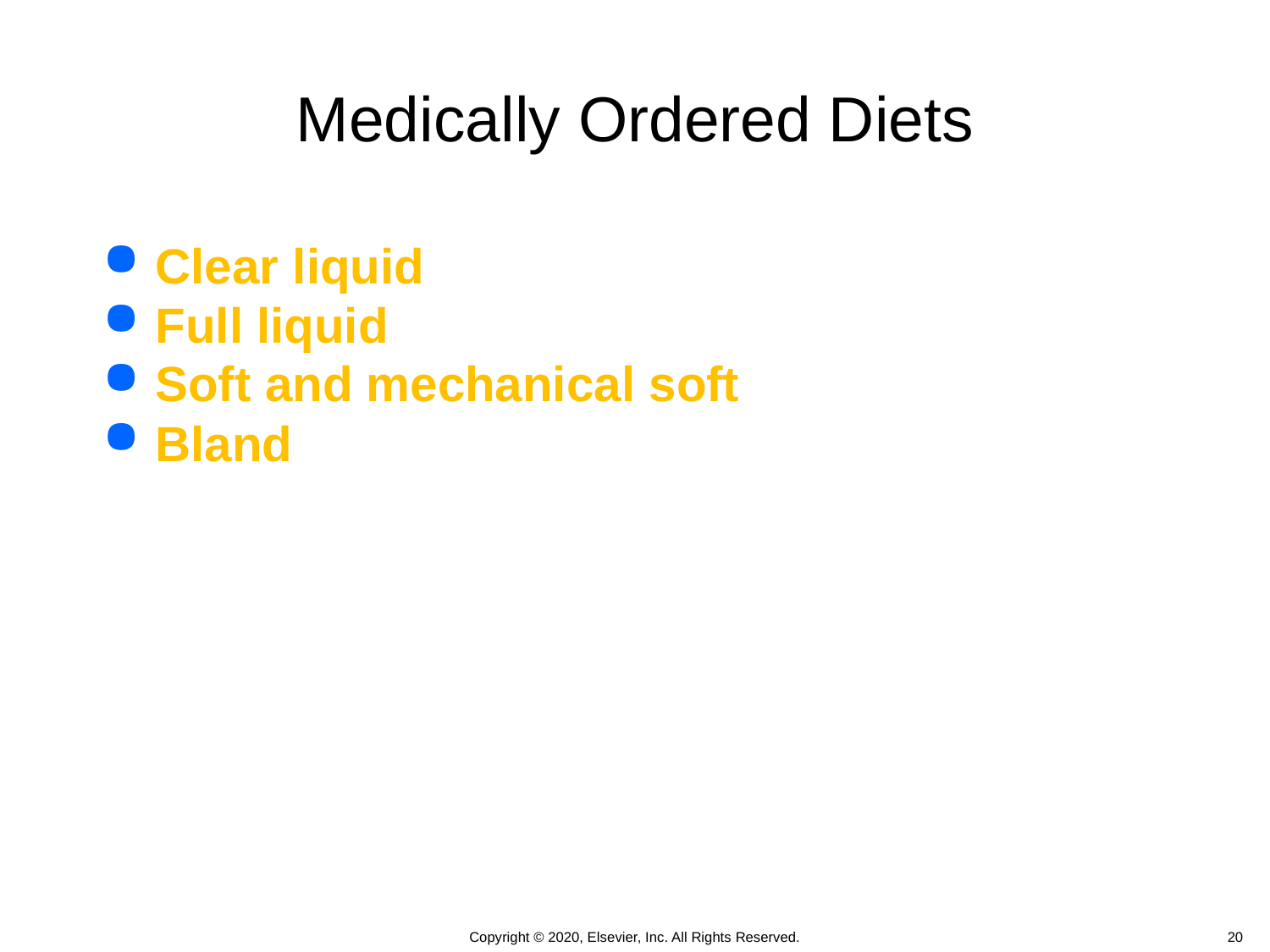

# Medically Ordered Diets
Clear liquid
Full liquid
Soft and mechanical soft
Bland
 20